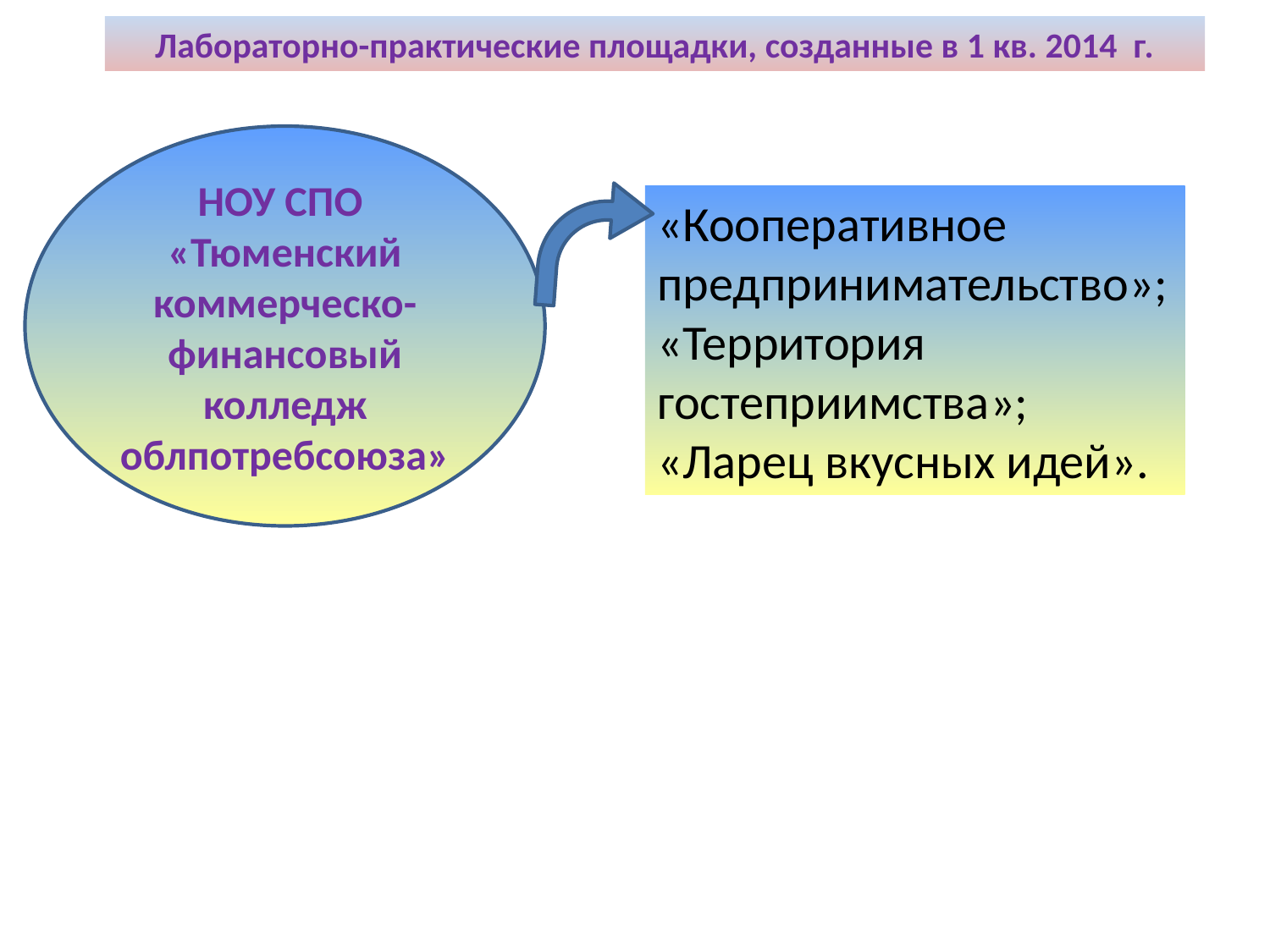

Лабораторно-практические площадки, созданные в 1 кв. 2014  г.
НОУ СПО
«Тюменский коммерческо-финансовый колледж облпотребсоюза»

«Кооперативное предпринимательство»;
«Территория гостеприимства»;
«Ларец вкусных идей».